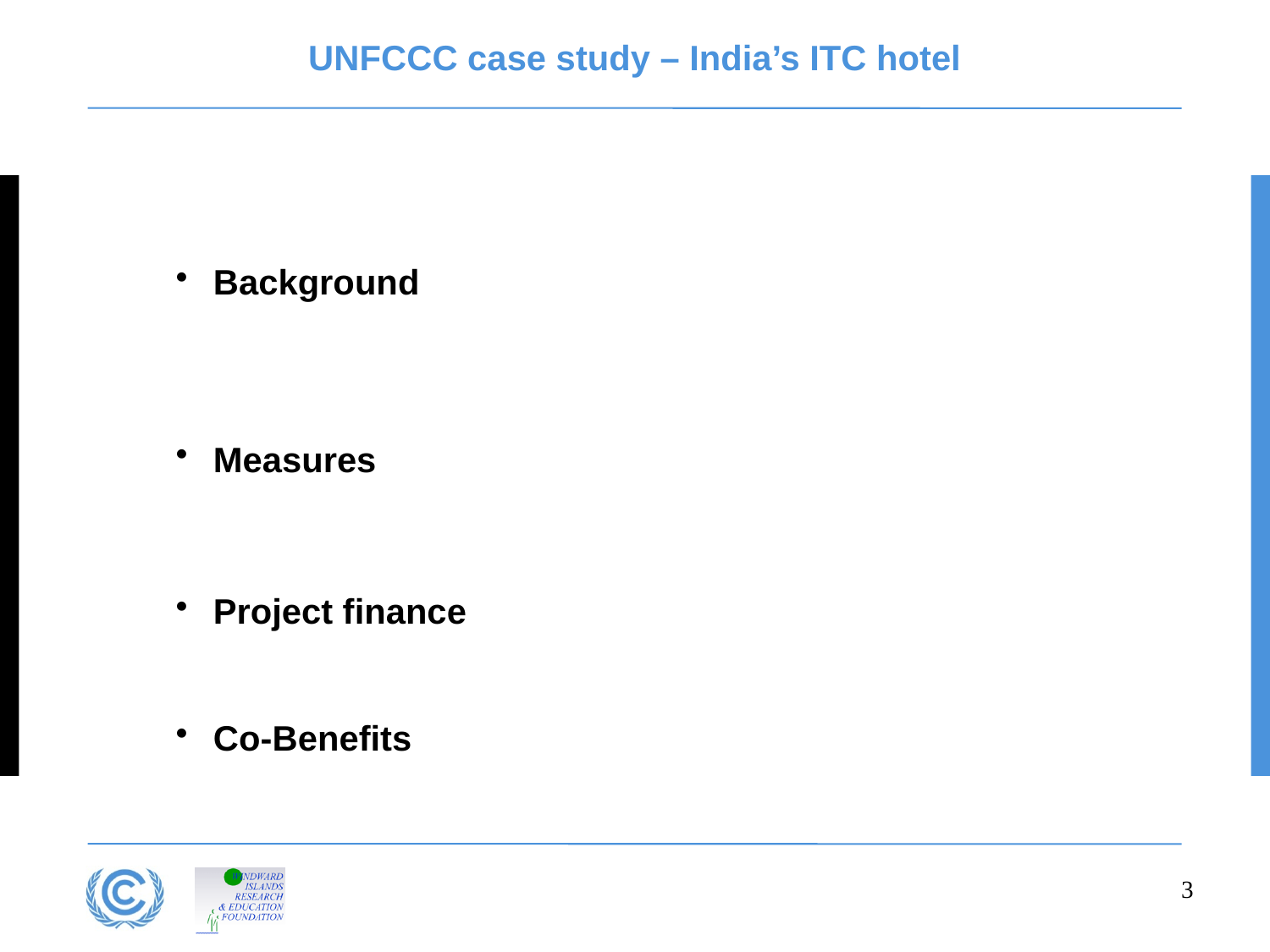

# UNFCCC case study – India’s ITC hotel

Background

Measures

Project finance

Co-Benefits

3